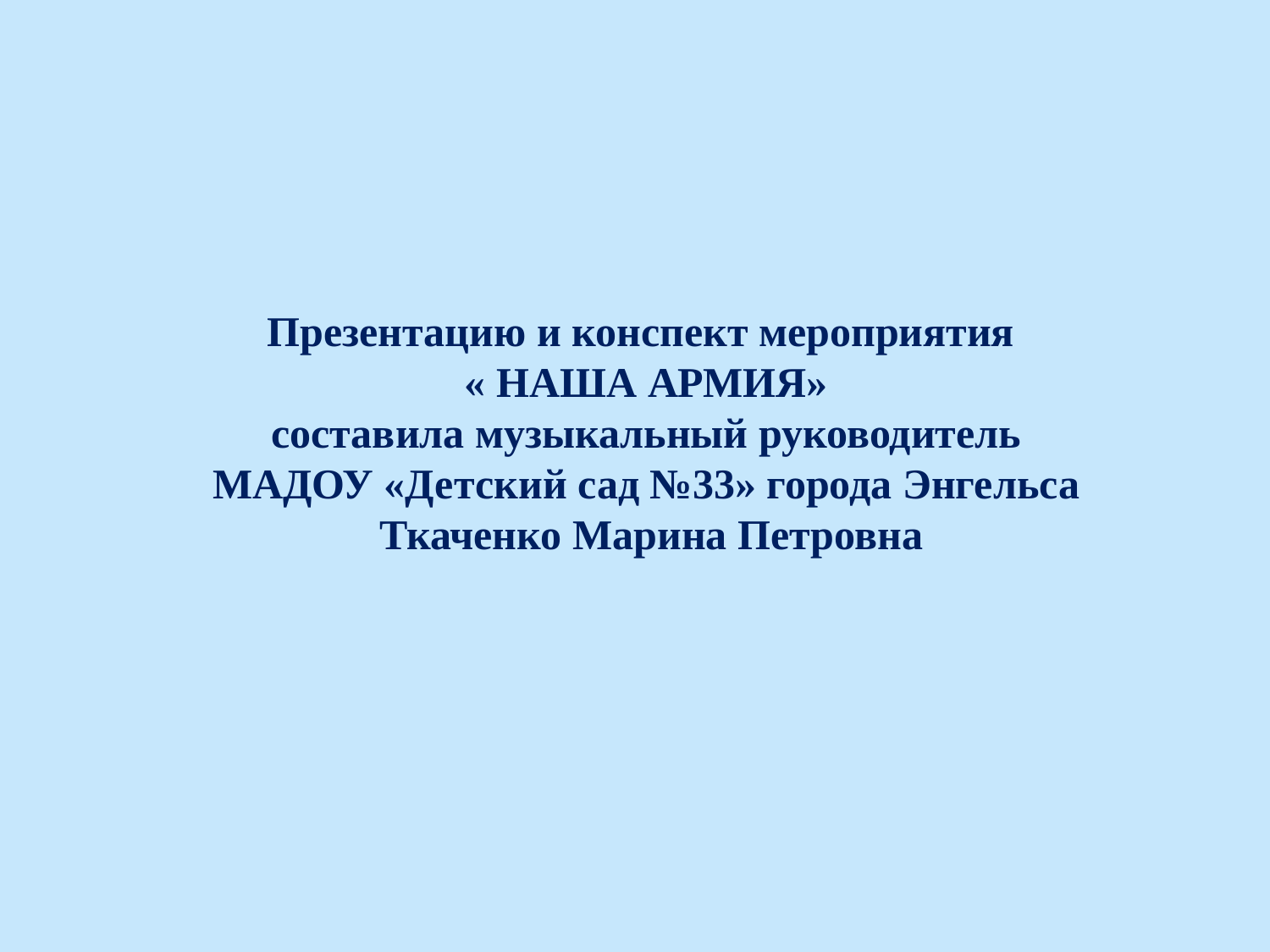

Презентацию и конспект мероприятия
« НАША АРМИЯ»
составила музыкальный руководитель
МАДОУ «Детский сад №33» города Энгельса
Ткаченко Марина Петровна